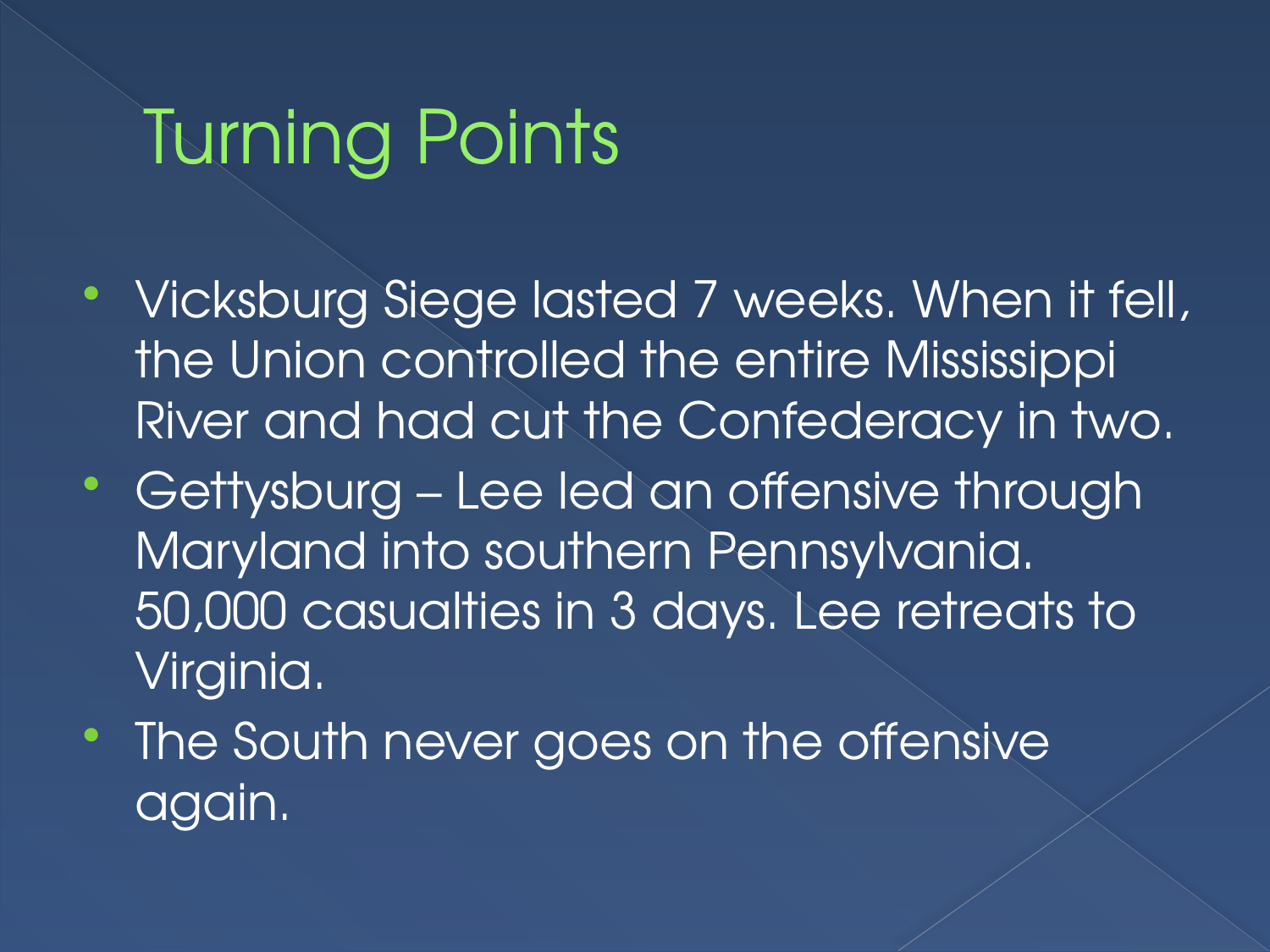

# Turning Points
Vicksburg Siege lasted 7 weeks. When it fell, the Union controlled the entire Mississippi River and had cut the Confederacy in two.
Gettysburg – Lee led an offensive through Maryland into southern Pennsylvania. 50,000 casualties in 3 days. Lee retreats to Virginia.
The South never goes on the offensive again.